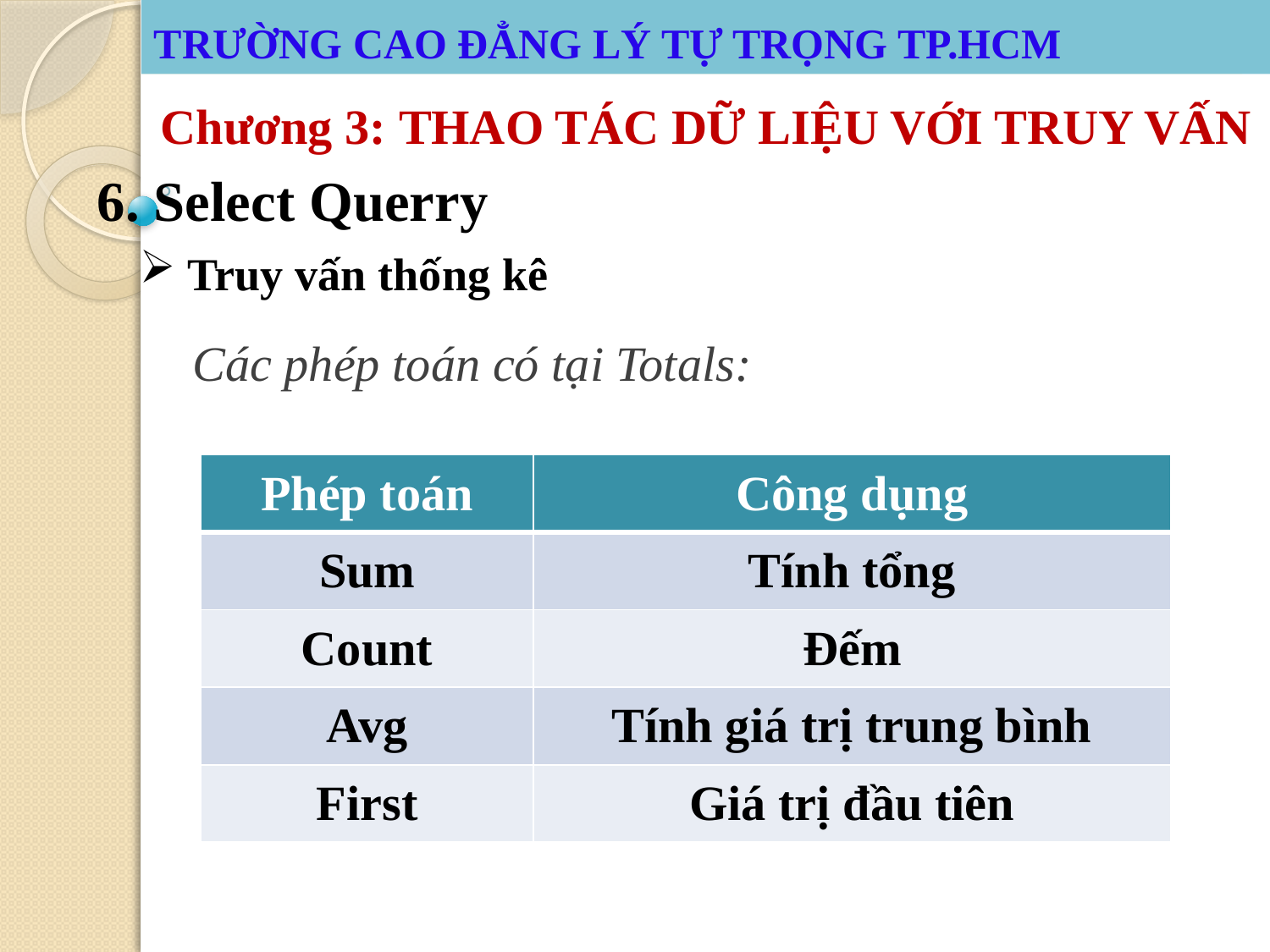

# TRƯỜNG CAO ĐẲNG LÝ TỰ TRỌNG TP.HCM
TRƯỜNG CAO ĐẲNG LÝ TỰ TRỌNG TP.HCM
Chương 3: THAO TÁC DỮ LIỆU VỚI TRUY VẤN
6. Select Querry
 Truy vấn thống kê
Các phép toán có tại Totals:
| Phép toán | Công dụng |
| --- | --- |
| Sum | Tính tổng |
| Count | Đếm |
| Avg | Tính giá trị trung bình |
| First | Giá trị đầu tiên |